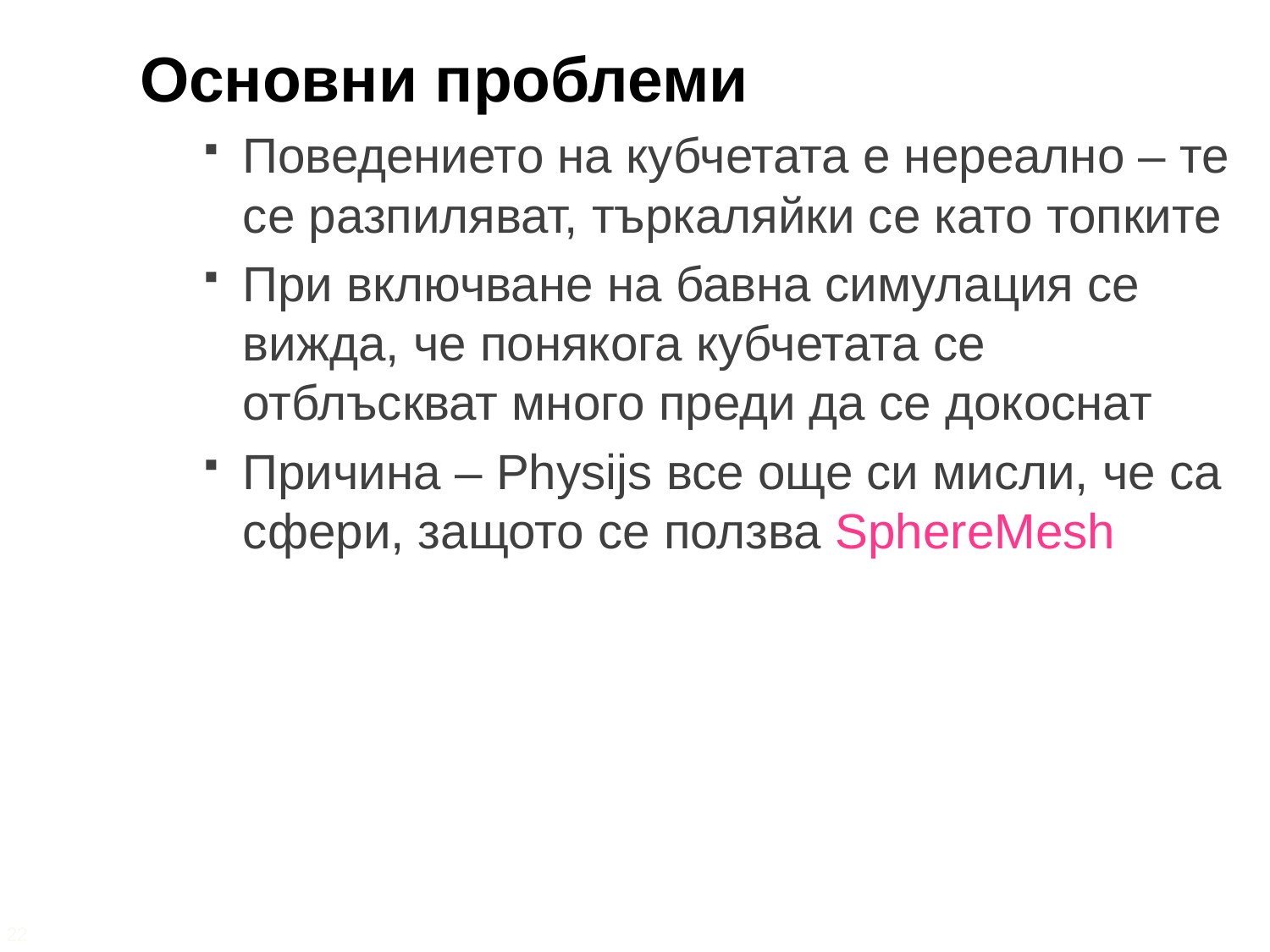

Основни проблеми
Поведението на кубчетата е нереално – те се разпиляват, търкаляйки се като топките
При включване на бавна симулация се вижда, че понякога кубчетата се отблъскват много преди да се докоснат
Причина – Physijs все още си мисли, че са сфери, защото се ползва SphereMesh